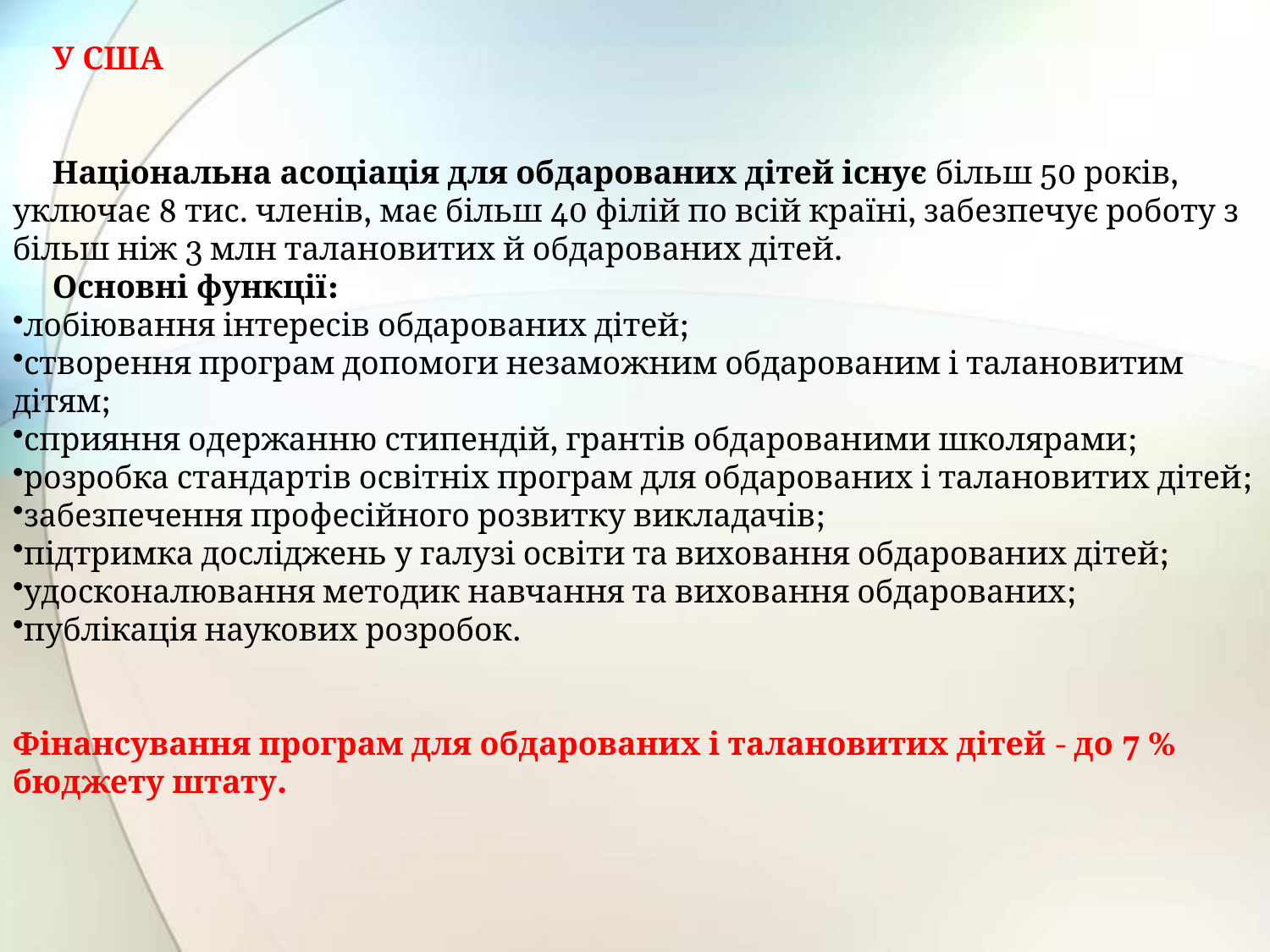

У США

Національна асоціація для обдарованих дітей існує більш 50 років, уключає 8 тис. членів, має більш 40 філій по всій країні, забезпечує роботу з більш ніж 3 млн талановитих й обдарованих дітей.
Основні функції:
лобіювання інтересів обдарованих дітей;
створення програм допомоги незаможним обдарованим і талановитим дітям;
сприяння одержанню стипендій, грантів обдарованими школярами;
розробка стандартів освітніх програм для обдарованих і талановитих дітей;
забезпечення професійного розвитку викладачів;
підтримка досліджень у галузі освіти та виховання обдарованих дітей;
удосконалювання методик навчання та виховання обдарованих;
публікація наукових розробок.

Фінансування програм для обдарованих і талановитих дітей - до 7 % бюджету штату.